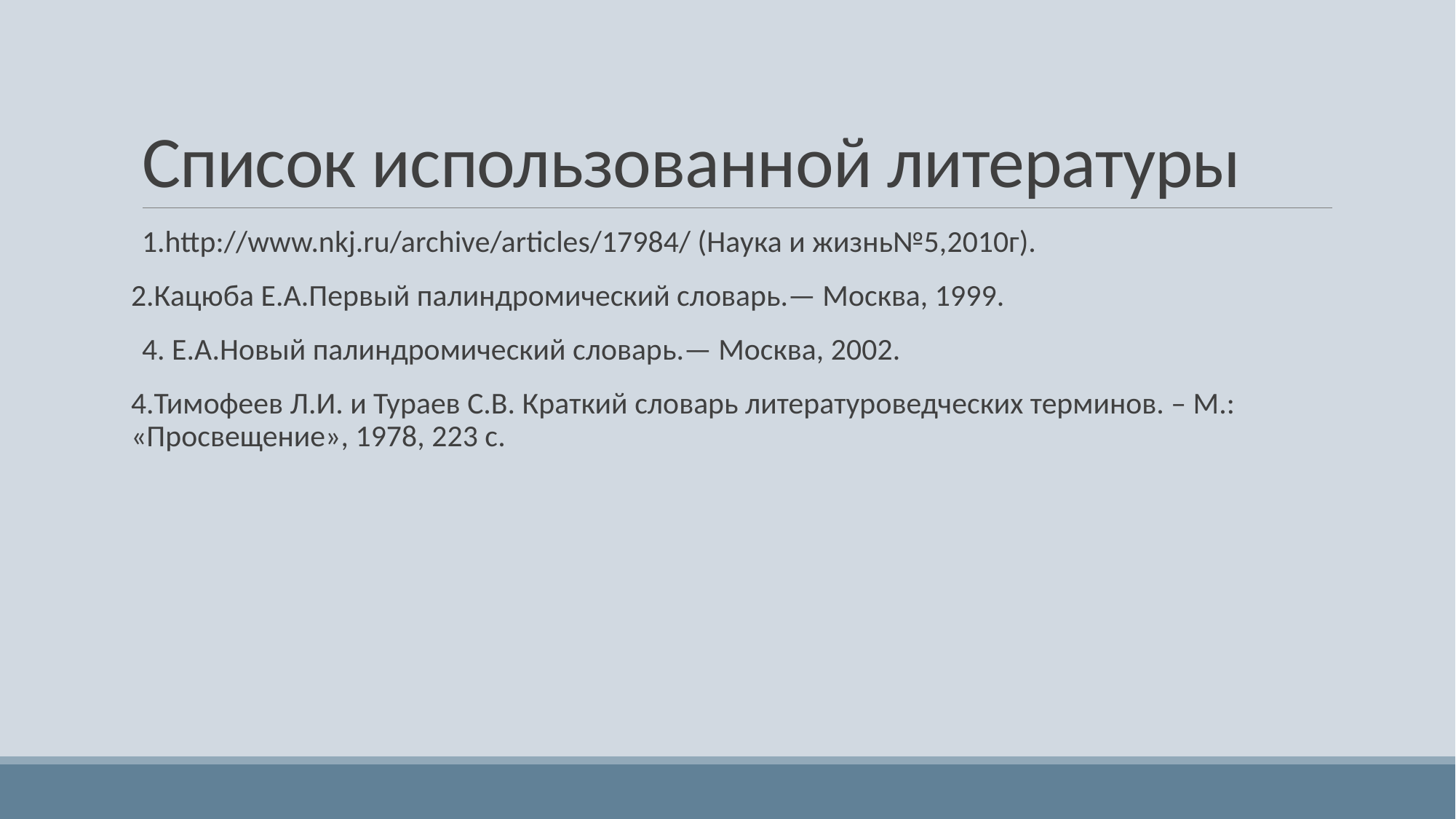

# Список использованной литературы
1.http://www.nkj.ru/archive/articles/17984/ (Наука и жизнь№5,2010г).
2.Кацюба Е.А.Первый палиндромический словарь.— Москва, 1999.
4. Е.А.Новый палиндромический словарь.— Москва, 2002.
4.Тимофеев Л.И. и Тураев С.В. Краткий словарь литературоведческих терминов. – М.: «Просвещение», 1978, 223 с.